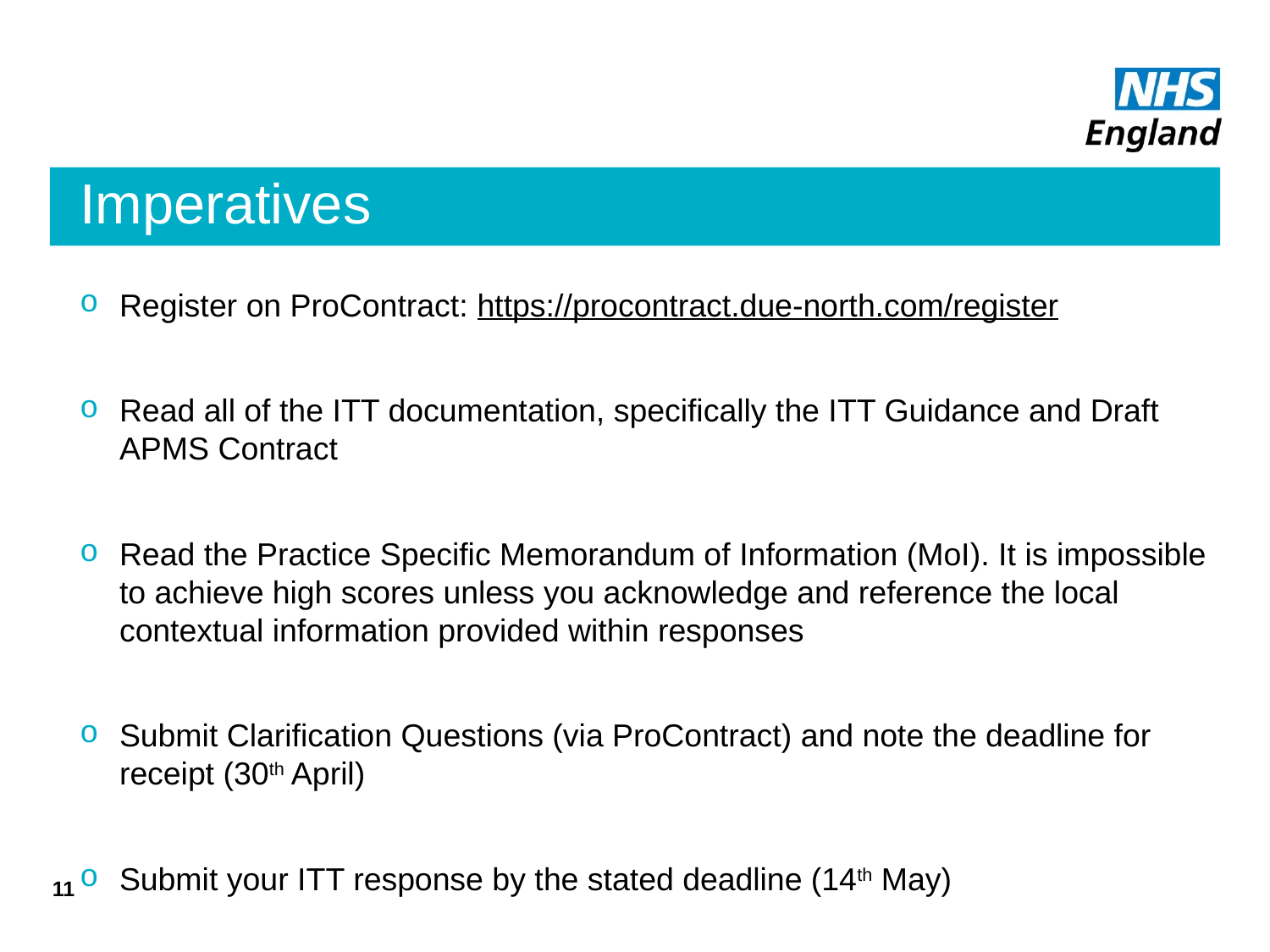

# Imperatives
Register on ProContract: https://procontract.due-north.com/register

Read all of the ITT documentation, specifically the ITT Guidance and Draft APMS Contract

Read the Practice Specific Memorandum of Information (MoI). It is impossible to achieve high scores unless you acknowledge and reference the local contextual information provided within responses

Submit Clarification Questions (via ProContract) and note the deadline for receipt (30th April)

Submit your ITT response by the stated deadline (14th May)

11